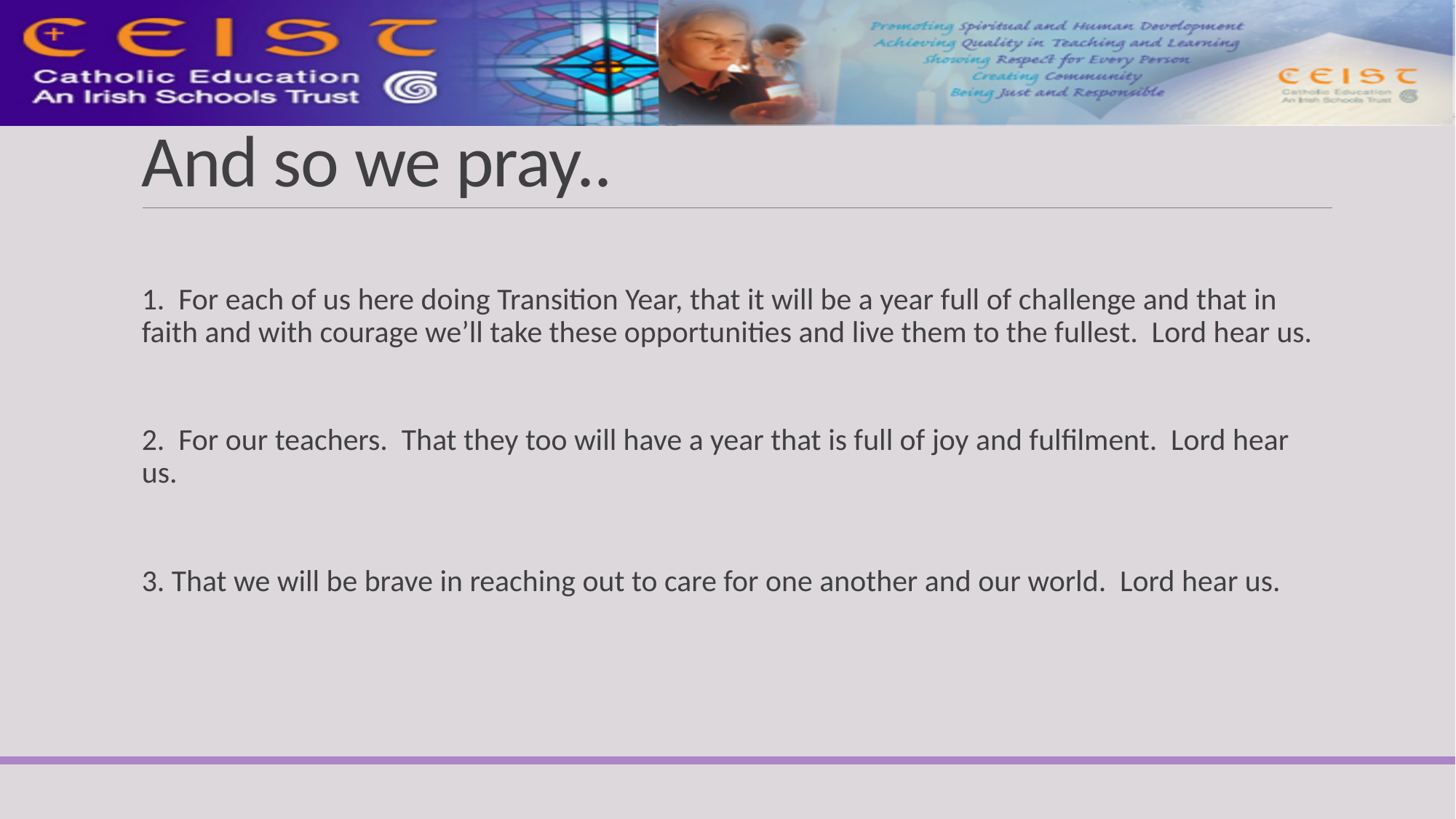

# And so we pray..

1.  For each of us here doing Transition Year, that it will be a year full of challenge and that in faith and with courage we’ll take these opportunities and live them to the fullest.  Lord hear us.

2.  For our teachers.  That they too will have a year that is full of joy and fulfilment.  Lord hear us.

3. That we will be brave in reaching out to care for one another and our world.  Lord hear us.